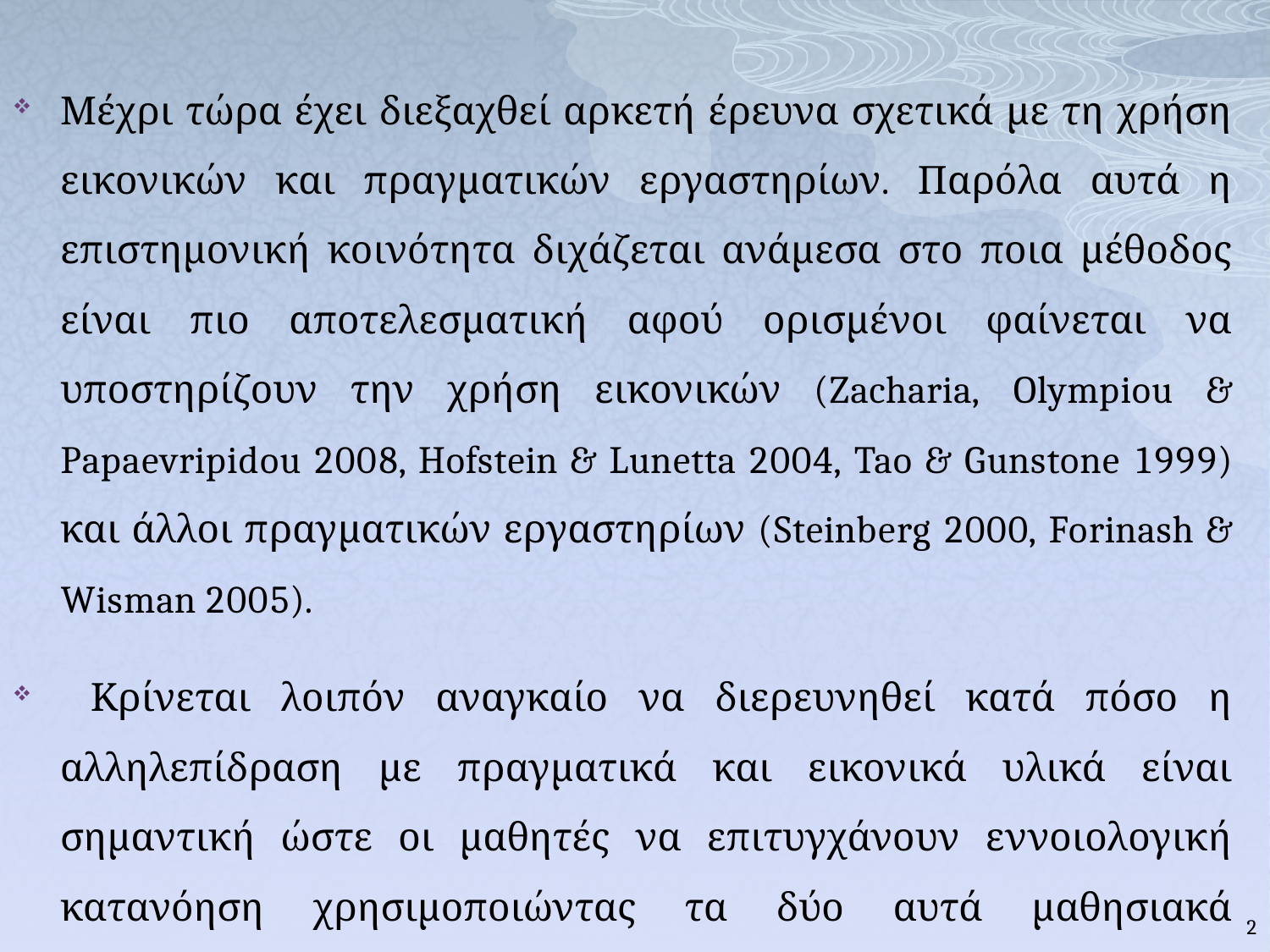

Μέχρι τώρα έχει διεξαχθεί αρκετή έρευνα σχετικά με τη χρήση εικονικών και πραγματικών εργαστηρίων. Παρόλα αυτά η επιστημονική κοινότητα διχάζεται ανάμεσα στο ποια μέθοδος είναι πιο αποτελεσματική αφού ορισμένοι φαίνεται να υποστηρίζουν την χρήση εικονικών (Zacharia, Olympiou & Papaevripidou 2008, Hofstein & Lunetta 2004, Tao & Gunstone 1999) και άλλοι πραγματικών εργαστηρίων (Steinberg 2000, Forinash & Wisman 2005).
 Κρίνεται λοιπόν αναγκαίο να διερευνηθεί κατά πόσο η αλληλεπίδραση με πραγματικά και εικονικά υλικά είναι σημαντική ώστε οι μαθητές να επιτυγχάνουν εννοιολογική κατανόηση χρησιμοποιώντας τα δύο αυτά μαθησιακά περιβάλλοντα.
2